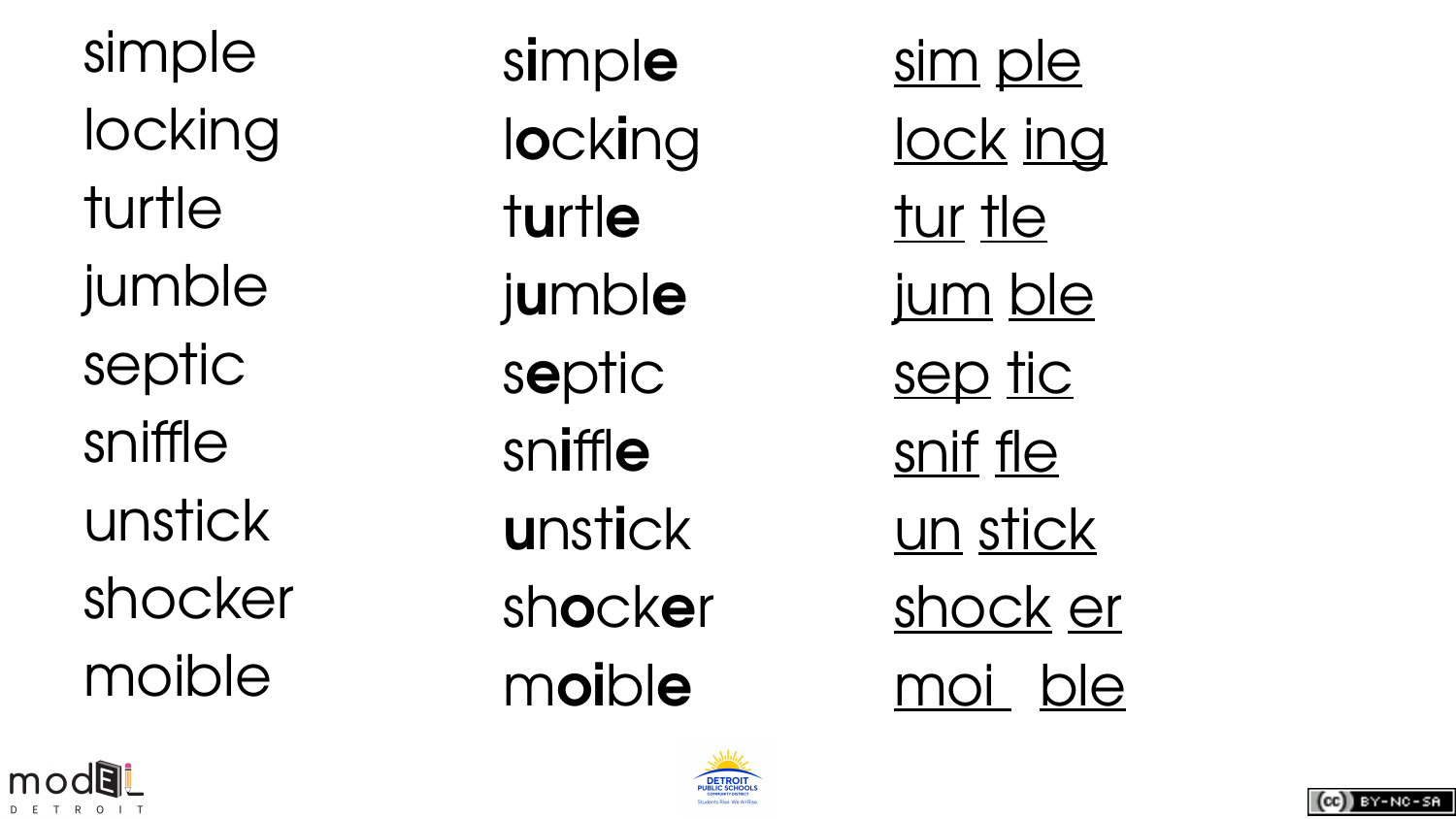

simple
locking
turtle
jumble
septic
sniffle
unstick
shocker
moible

simple
locking
turtle
jumble
septic
sniffle
unstick
shocker
moible
sim ple
lock ing
tur tle
jum ble
sep tic
snif fle
un stick
shock er
moi 	ble